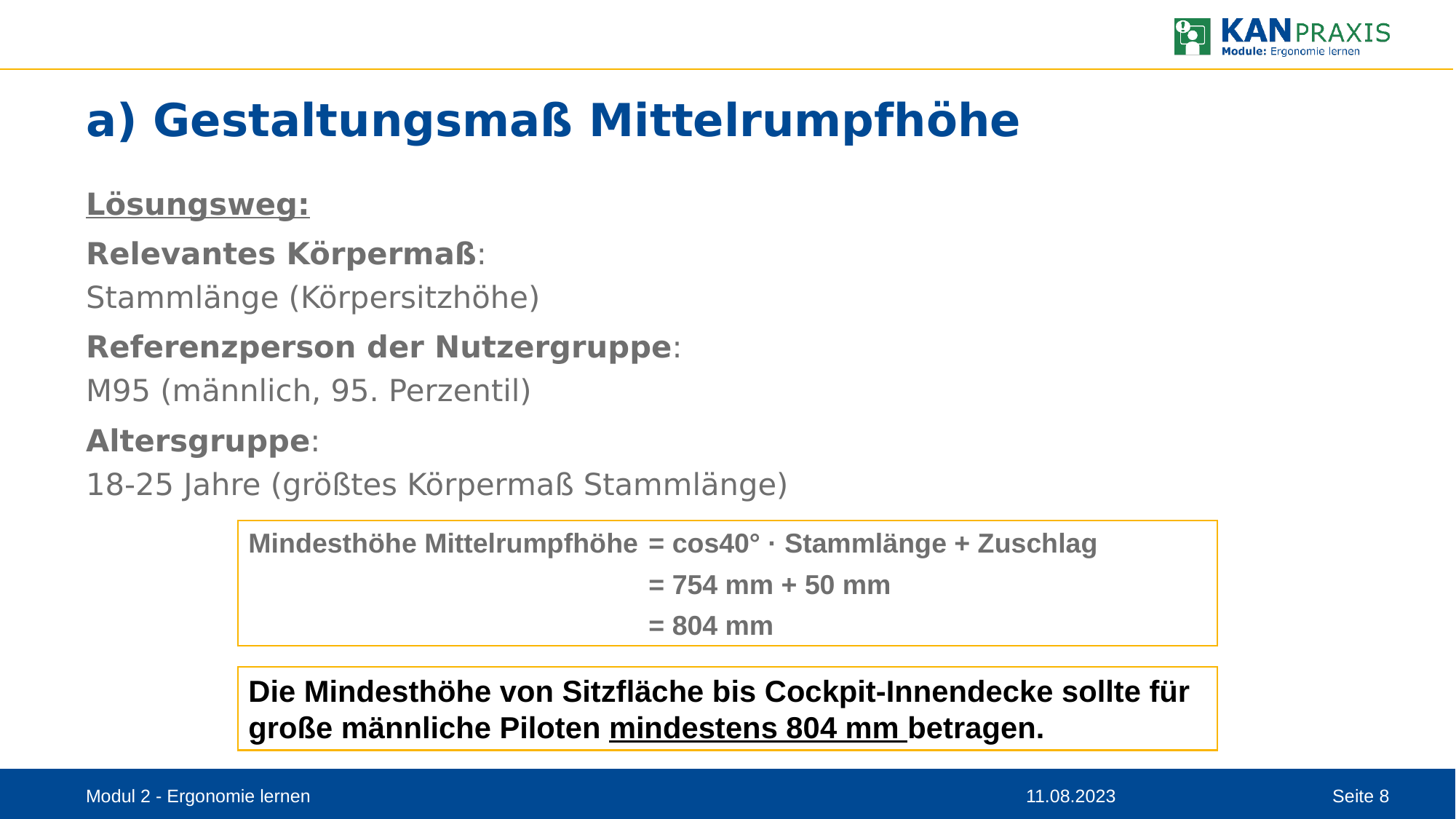

# a) Gestaltungsmaß Mittelrumpfhöhe
Lösungsweg:
Relevantes Körpermaß:
Stammlänge (Körpersitzhöhe)
Referenzperson der Nutzergruppe:
M95 (männlich, 95. Perzentil)
Altersgruppe:
18-25 Jahre (größtes Körpermaß Stammlänge)

Mindesthöhe Mittelrumpfhöhe 	= cos40° · Stammlänge + Zuschlag
			= 754 mm + 50 mm
			= 804 mm
Die Mindesthöhe von Sitzfläche bis Cockpit-Innendecke sollte für große männliche Piloten mindestens 804 mm betragen.
Modul 2 - Ergonomie lernen
11.08.2023
Seite 8